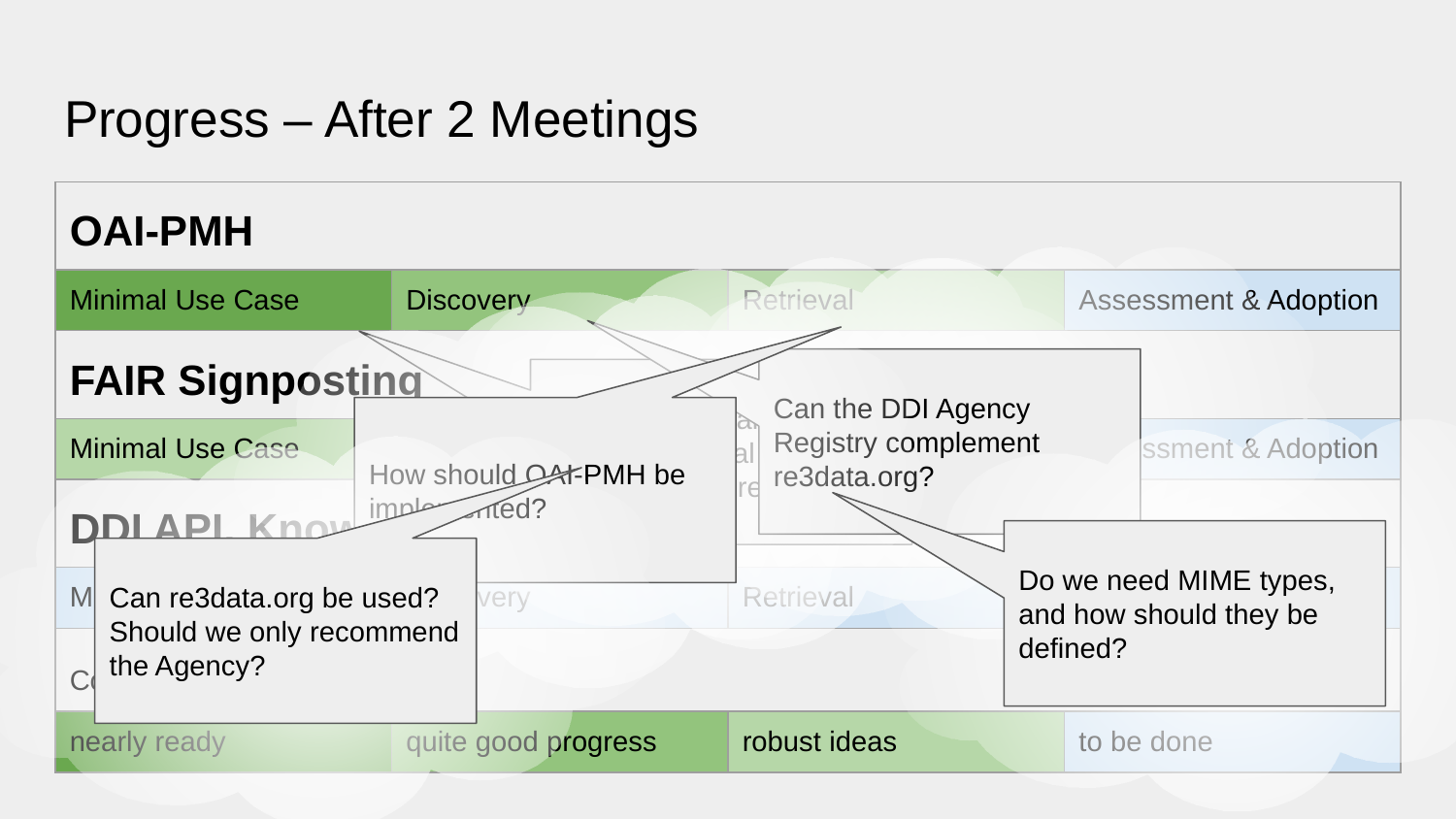

# Progress – After 2 Meetings
| OAI-PMH |  |  |  |
| --- | --- | --- | --- |
| Minimal Use Case | Discovery | Retrieval | Assessment & Adoption |
| FAIR Signposting |  |  |  |
| Minimal Use Case | Discovery | Retrieval | Assessment & Adoption |
| DDI API, Knowledge Graph, … |  |  |  |
| Minimal Use Case | Discovery | Retrieval | Assessment & Adoption |
| Colors |  |  |  |
| nearly ready | quite good progress | robust ideas | to be done |

Can the DDI Agency Registry complement re3data.org?

Discover all endpoints
Count total number of available records

How should OAI-PMH be implemented?

Do we need MIME types, and how should they be defined?

Can re3data.org be used? Should we only recommend the Agency?